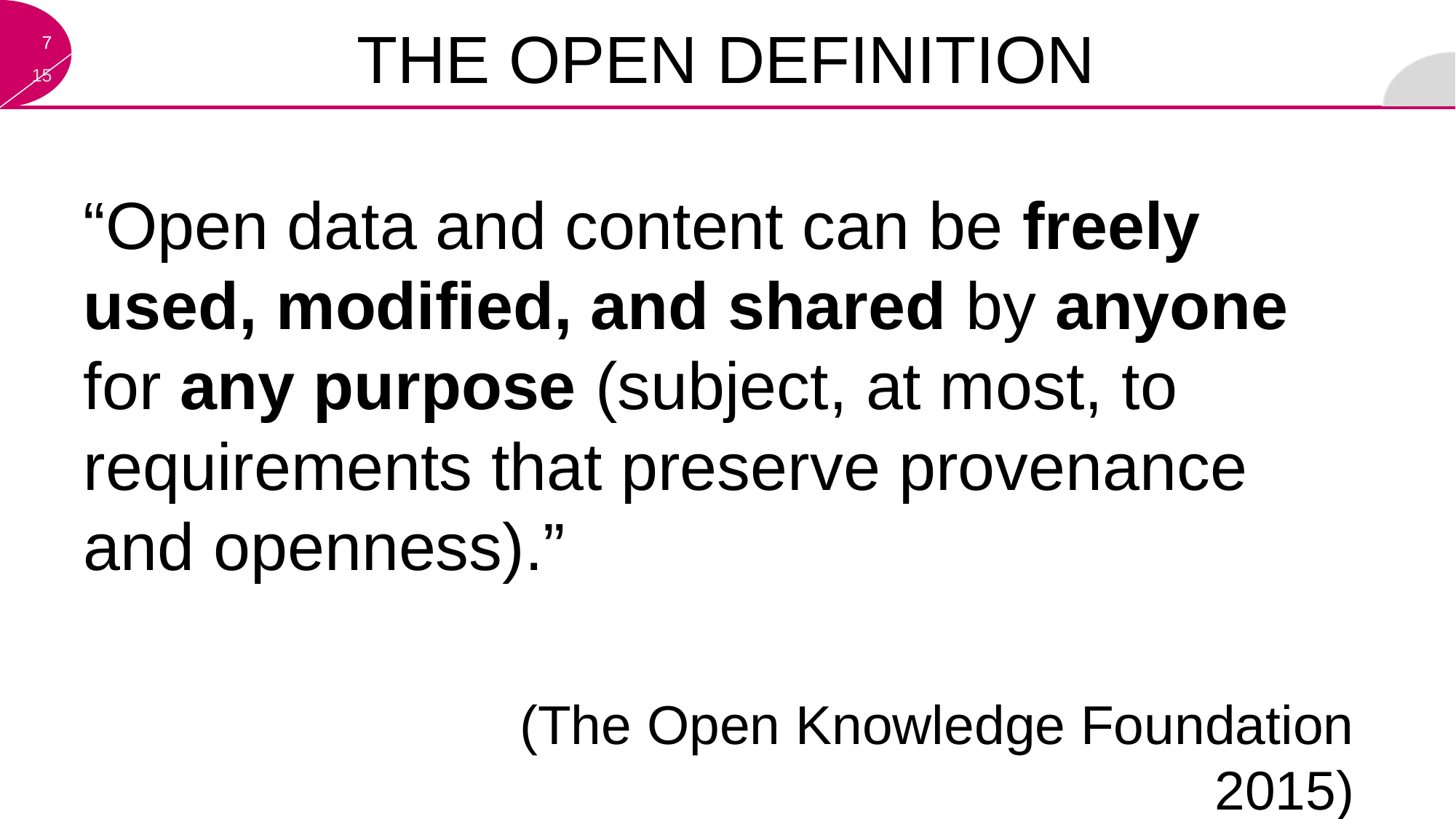

# The Open definition
“Open data and content can be freely used, modified, and shared by anyone for any purpose (subject, at most, to requirements that preserve provenance and openness).”
(The Open Knowledge Foundation 2015)